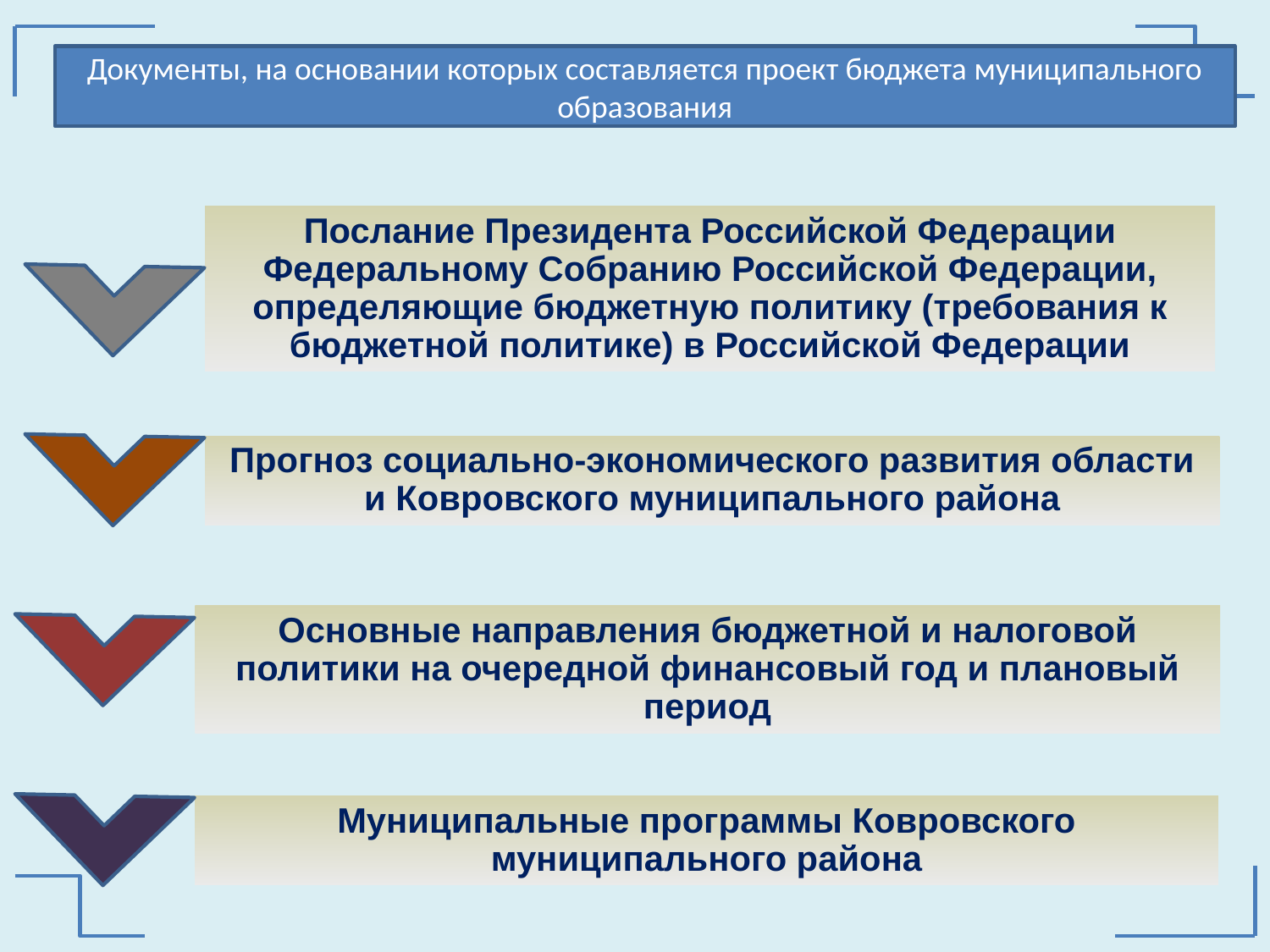

Документы, на основании которых составляется проект бюджета муниципального образования

Послание Президента Российской Федерации Федеральному Собранию Российской Федерации, определяющие бюджетную политику (требования к бюджетной политике) в Российской Федерации

Прогноз социально-экономического развития области и Ковровского муниципального района

Основные направления бюджетной и налоговой политики на очередной финансовый год и плановый период

Муниципальные программы Ковровского муниципального района